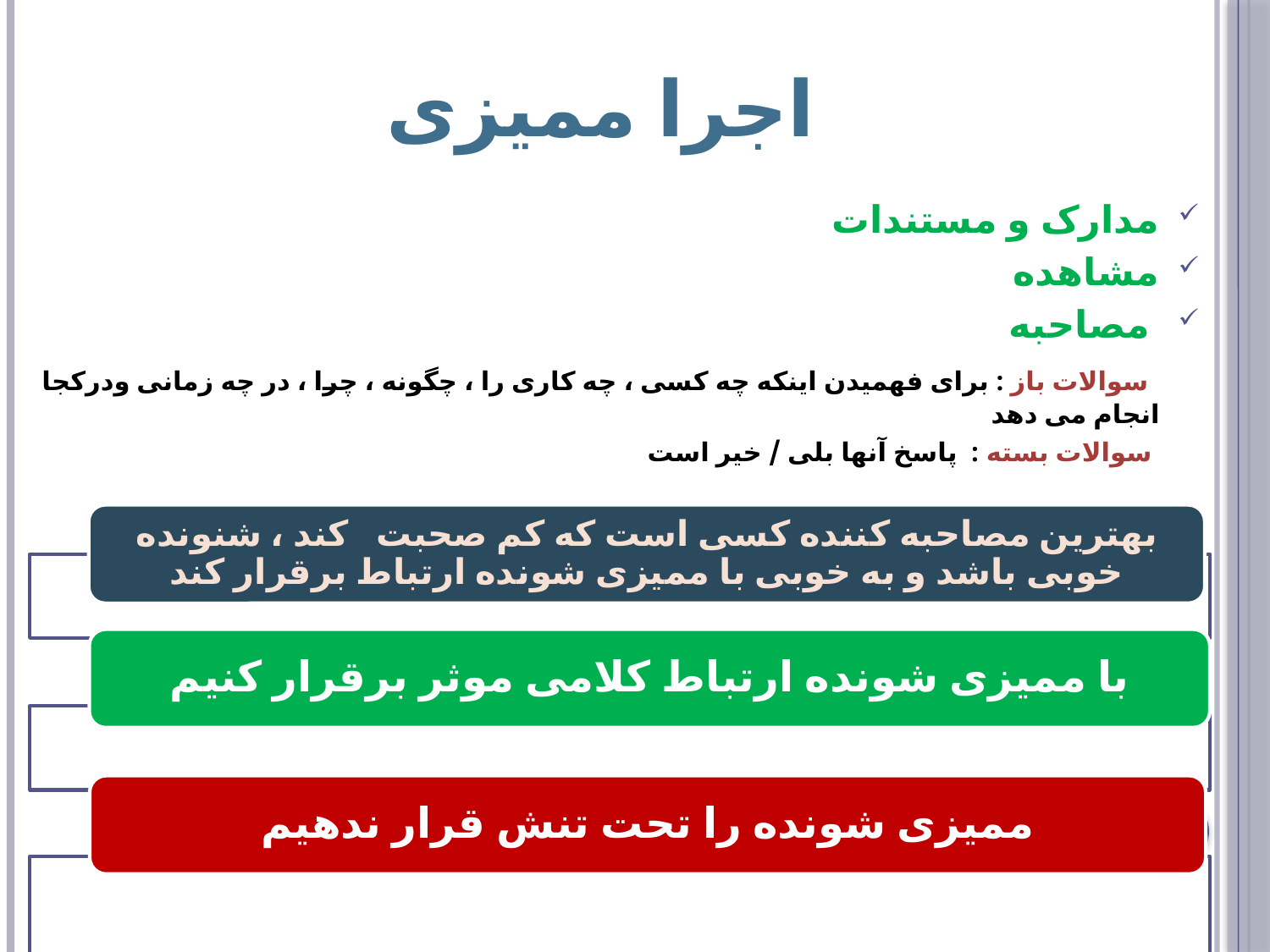

# اجرا ممیزی

مدارک و مستندات
مشاهده
 مصاحبه
     سوالات باز : برای فهميدن اينکه چه کسی ، چه کاری را ، چگونه ، چرا ، در چه زمانی ودرکجا انجام می دهد
      سوالات بسته :  پاسخ آنها بلی / خير است

بهترين مصاحبه کننده کسی است که کم صحبت   کند ، شنونده خوبی باشد و به خوبی با مميزی شونده ارتباط برقرار کند
با مميزی شونده ارتباط کلامی موثر برقرار کنيم
مميزی شونده را تحت تنش قرار ندهيم